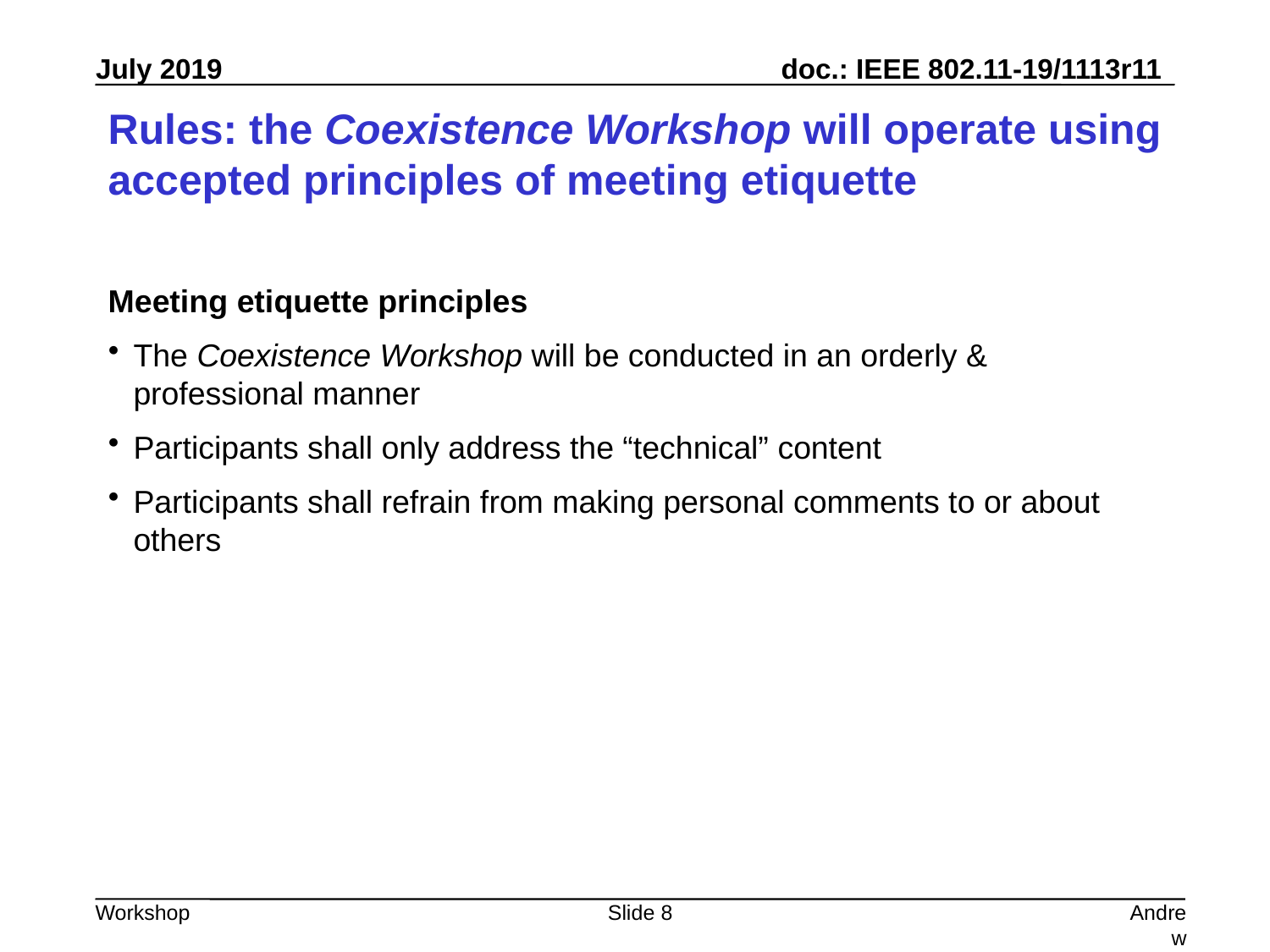

# Rules: the Coexistence Workshop will operate using accepted principles of meeting etiquette
Meeting etiquette principles
The Coexistence Workshop will be conducted in an orderly & professional manner
Participants shall only address the “technical” content
Participants shall refrain from making personal comments to or about others

Slide 8
Andrew Myles, Cisco